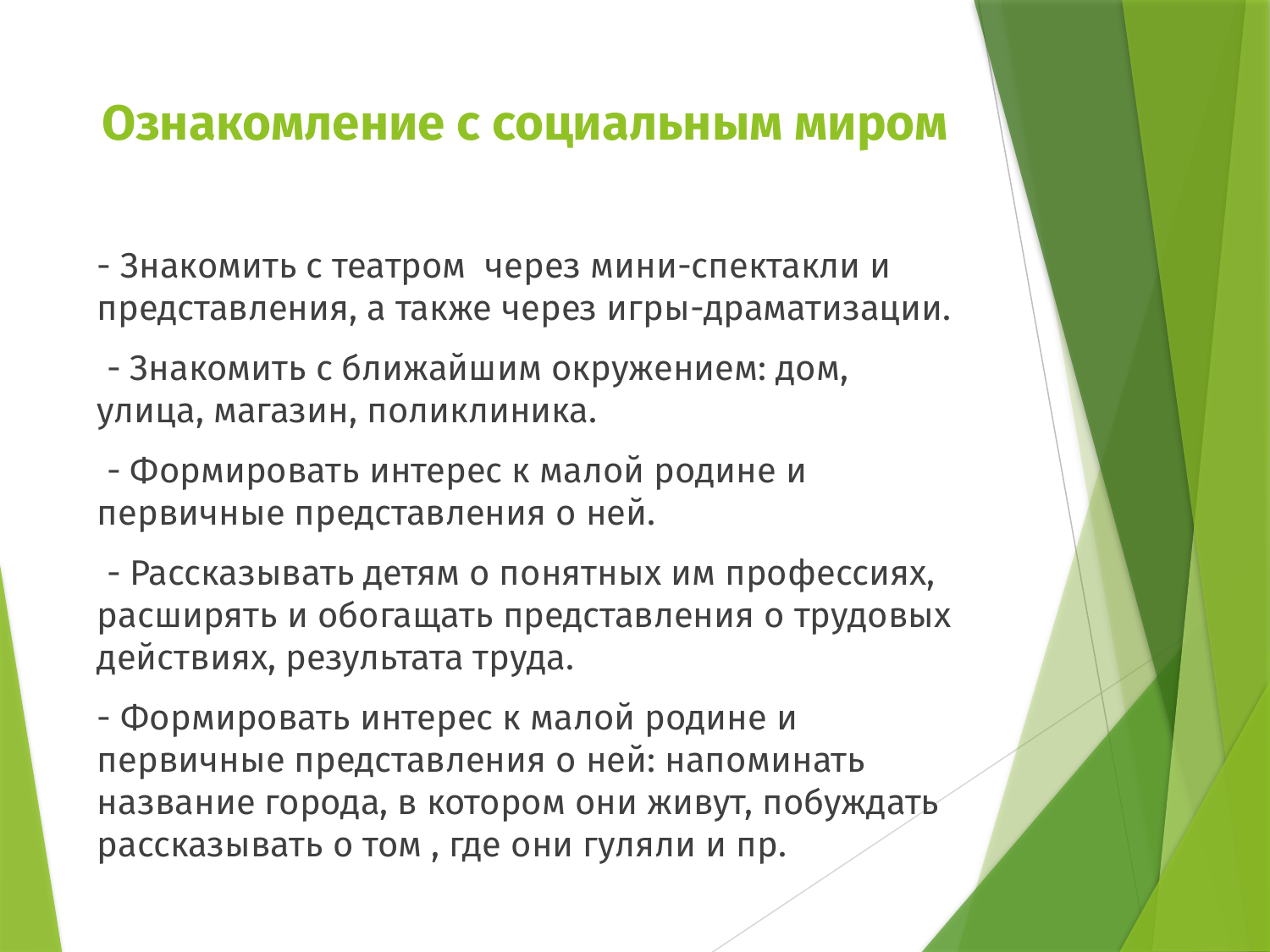

# Ознакомление с социальным миром
- Знакомить с театром  через мини-спектакли и представления, а также через игры-драматизации.
 - Знакомить с ближайшим окружением: дом, улица, магазин, поликлиника.
 - Формировать интерес к малой родине и первичные представления о ней.
 - Рассказывать детям о понятных им профессиях, расширять и обогащать представления о трудовых действиях, результата труда.
- Формировать интерес к малой родине и первичные представления о ней: напоминать название города, в котором они живут, побуждать рассказывать о том , где они гуляли и пр.